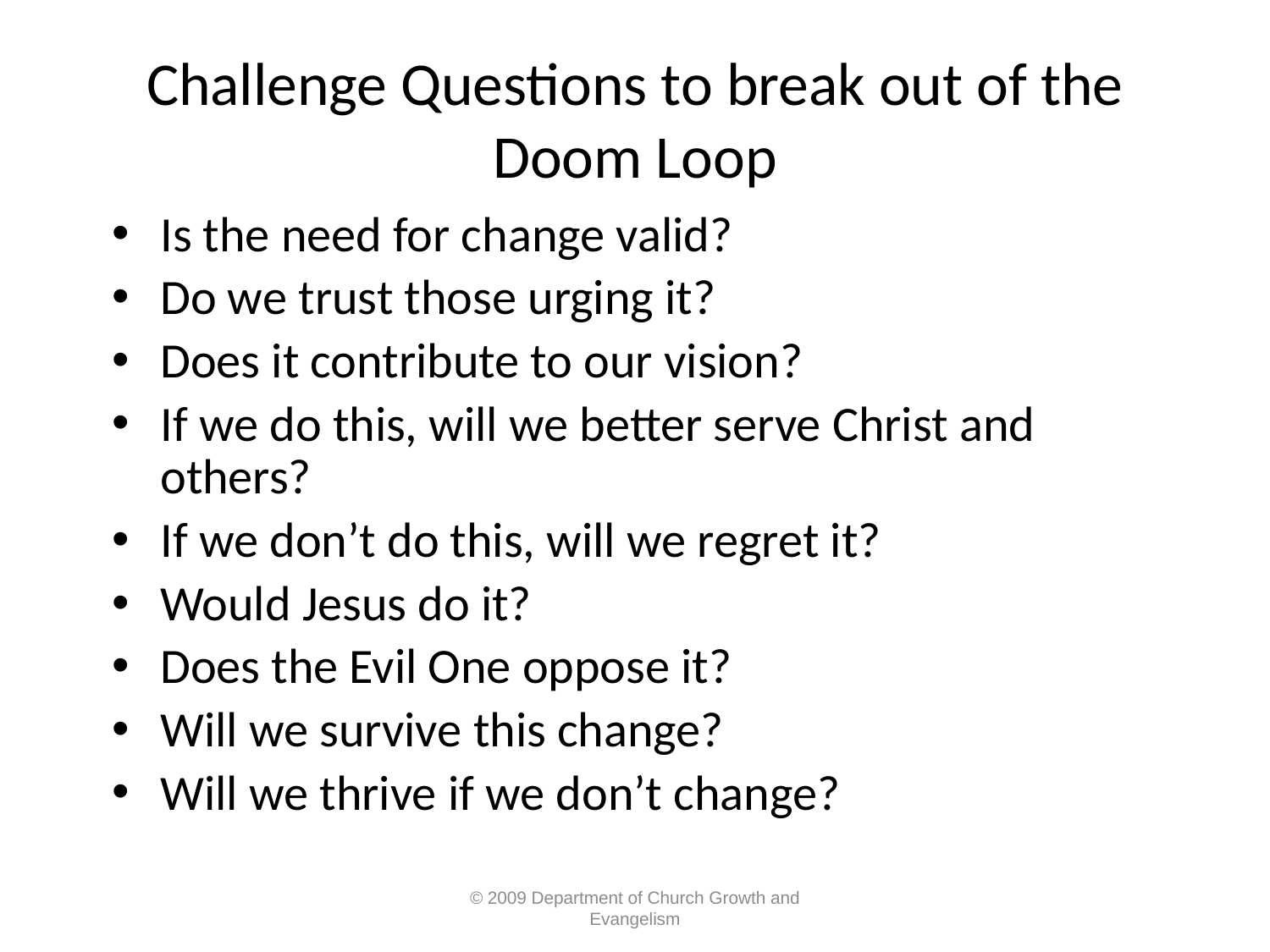

# Challenge Questions to break out of the Doom Loop
Is the need for change valid?
Do we trust those urging it?
Does it contribute to our vision?
If we do this, will we better serve Christ and others?
If we don’t do this, will we regret it?
Would Jesus do it?
Does the Evil One oppose it?
Will we survive this change?
Will we thrive if we don’t change?

© 2009 Department of Church Growth and Evangelism